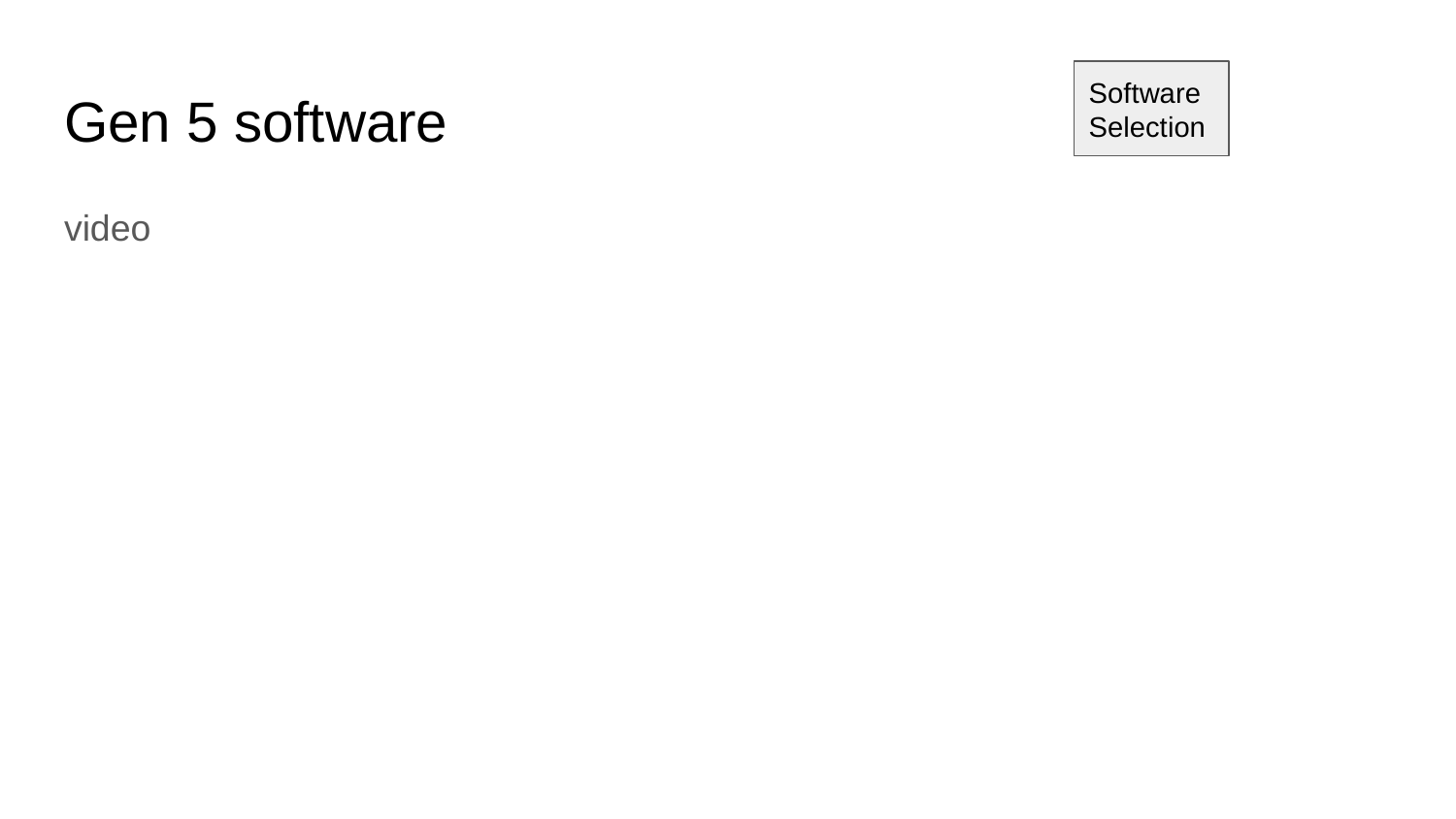

Software Selection
# Gen 5 software

video